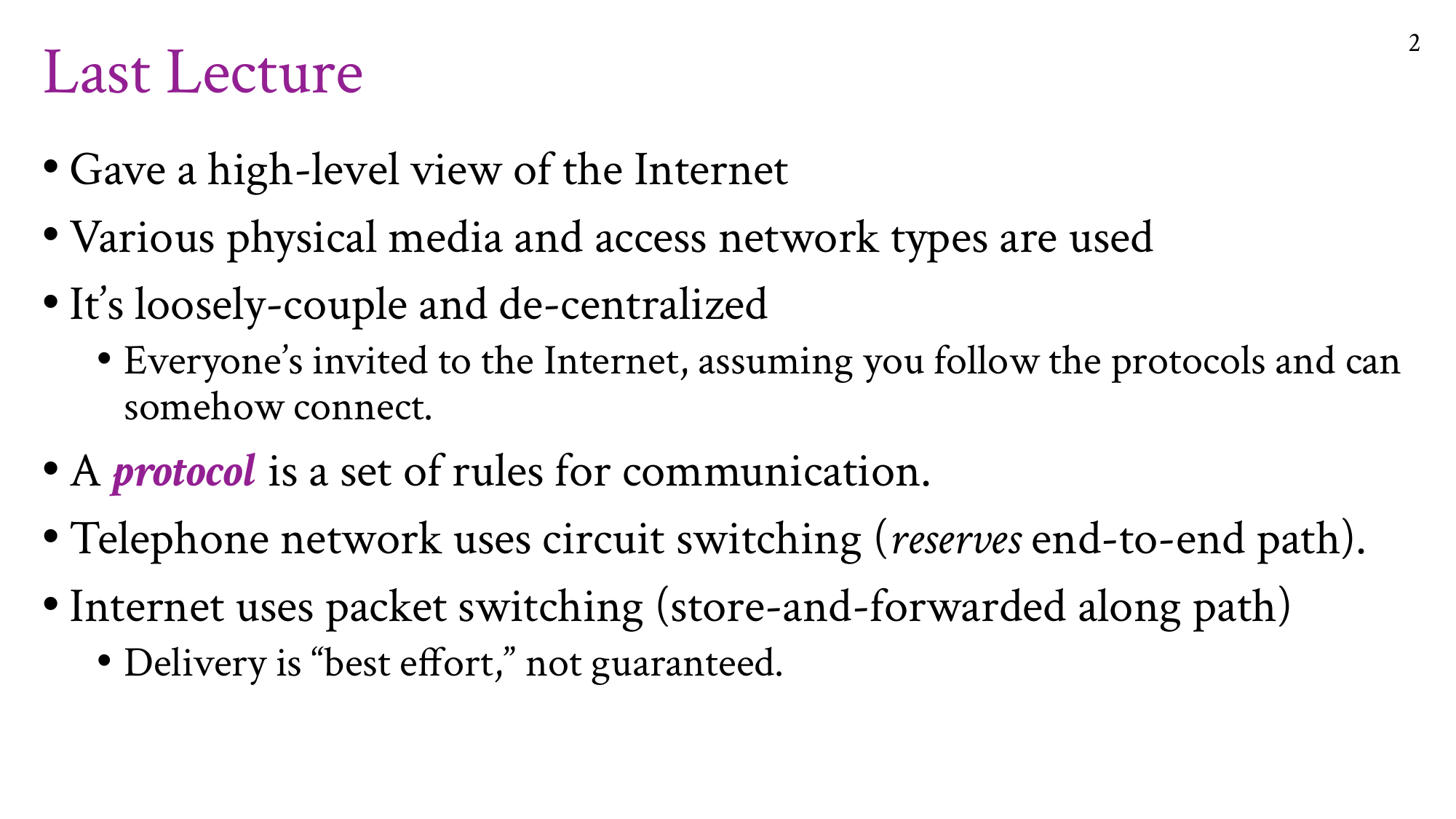

# Last Lecture
Gave a high-level view of the Internet
Various physical media and access network types are used
It’s loosely-couple and de-centralized
Everyone’s invited to the Internet, assuming you follow the protocols and can somehow connect.
A protocol is a set of rules for communication.
Telephone network uses circuit switching (reserves end-to-end path).
Internet uses packet switching (store-and-forwarded along path)
Delivery is “best effort,” not guaranteed.